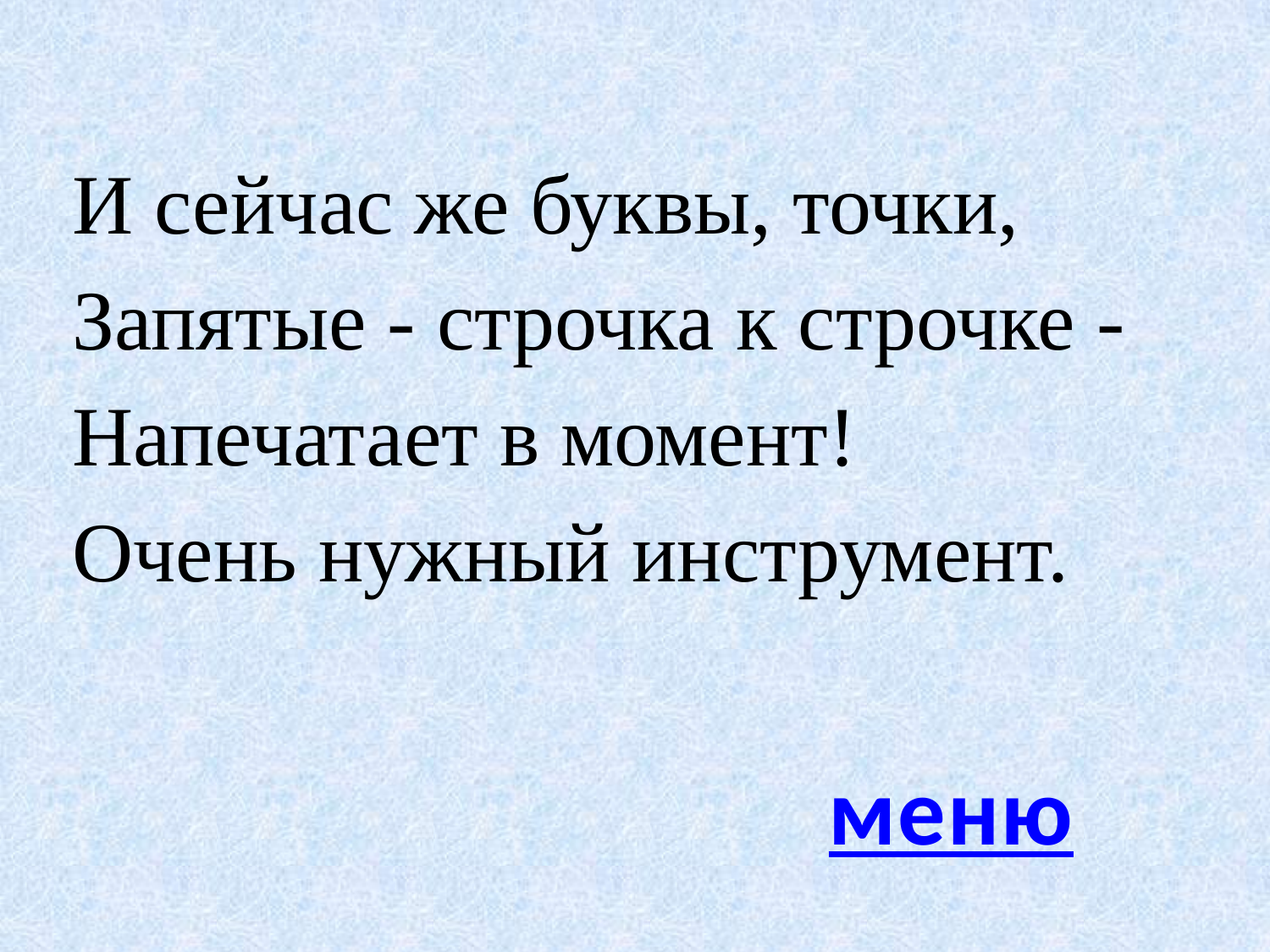

# И сейчас же буквы, точки, Запятые - строчка к строчке - Напечатает в момент! Очень нужный инструмент.
меню